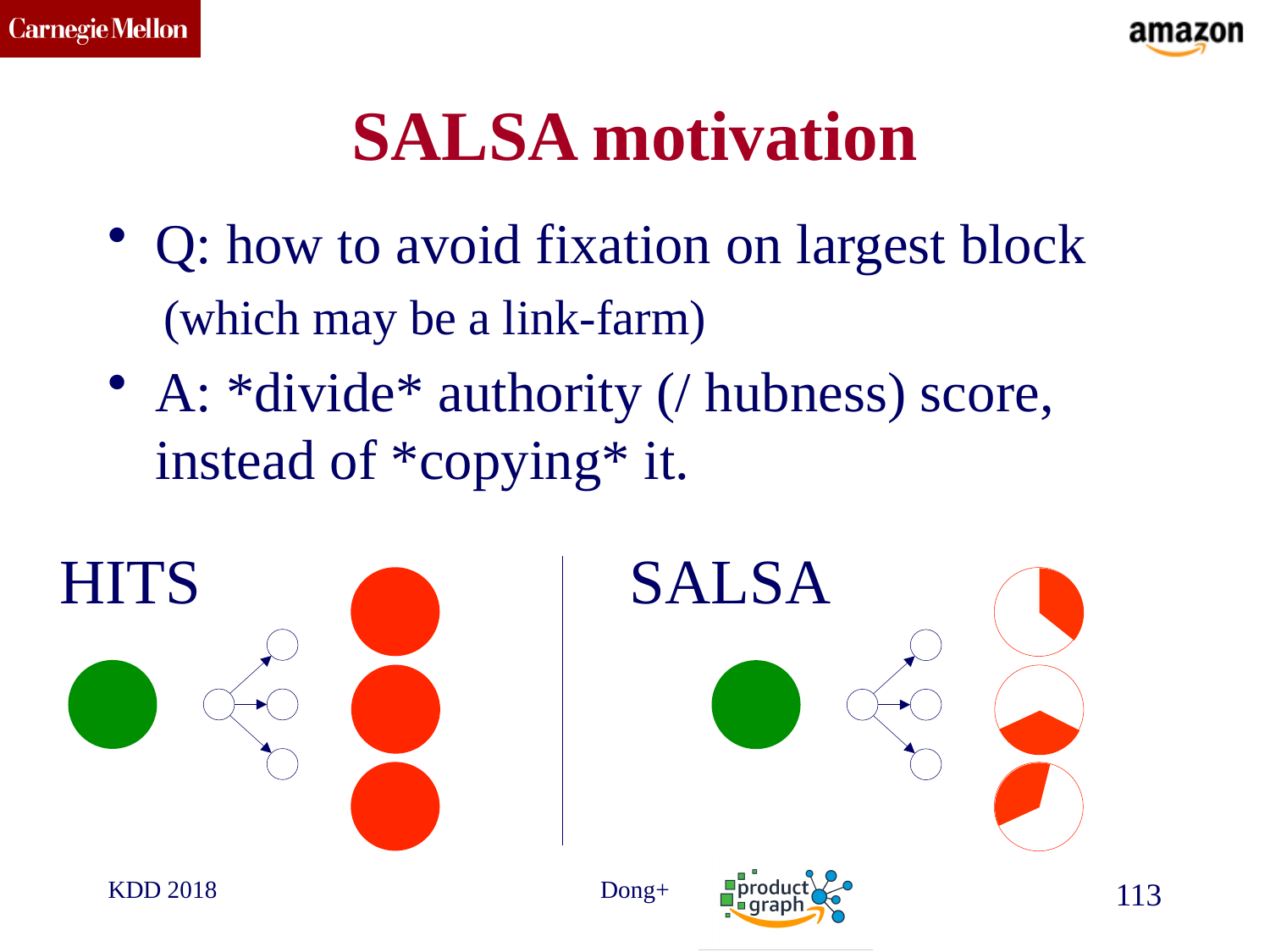

# SALSA motivation
Q: how to avoid fixation on largest block
(which may be a link-farm)
A: *divide* authority (/ hubness) score, instead of *copying* it.
HITS
SALSA

KDD 2018
Dong+
113